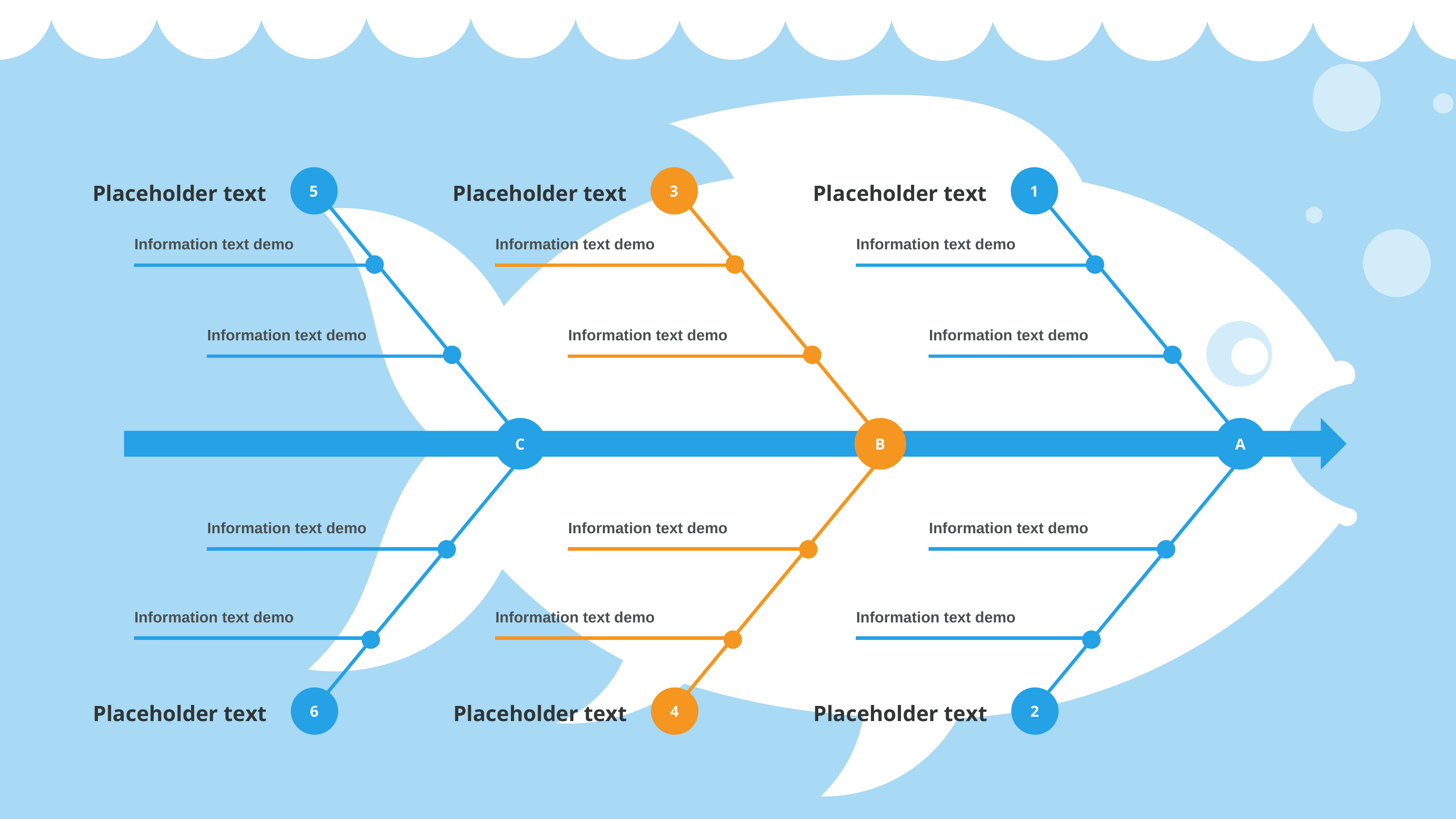

Placeholder text
Placeholder text
Placeholder text
5
3
1

Information text demo
Information text demo
Information text demo

Information text demo
Information text demo
Information text demo

C
B
A

Information text demo
Information text demo
Information text demo

Information text demo
Information text demo
Information text demo

Placeholder text
Placeholder text
Placeholder text
6
4
2